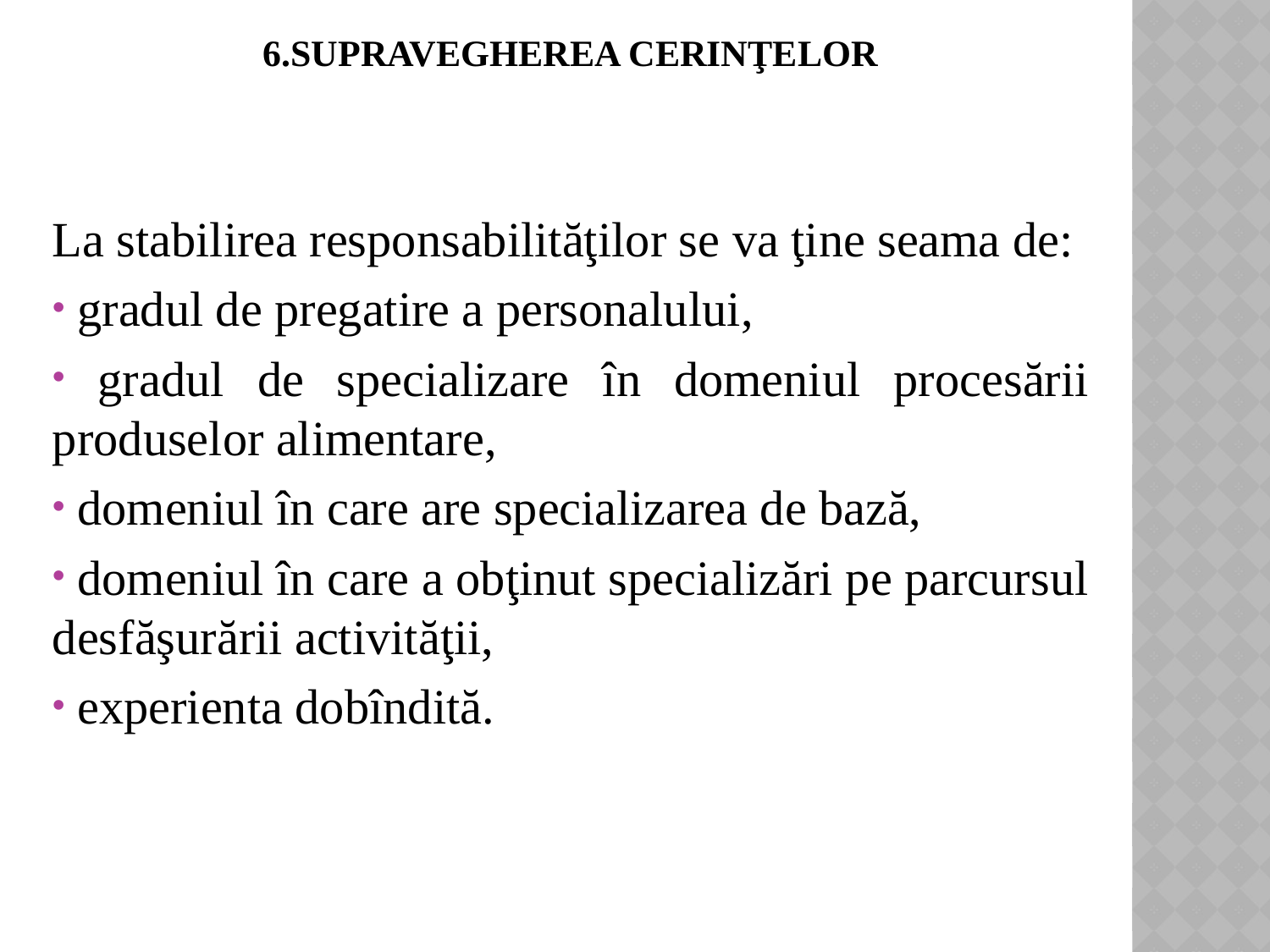

# 6.Supravegherea cerinţelor
La stabilirea responsabilităţilor se va ţine seama de:
 gradul de pregatire a personalului,
 gradul de specializare în domeniul procesării produselor alimentare,
 domeniul în care are specializarea de bază,
 domeniul în care a obţinut specializări pe parcursul desfăşurării activităţii,
 experienta dobîndită.